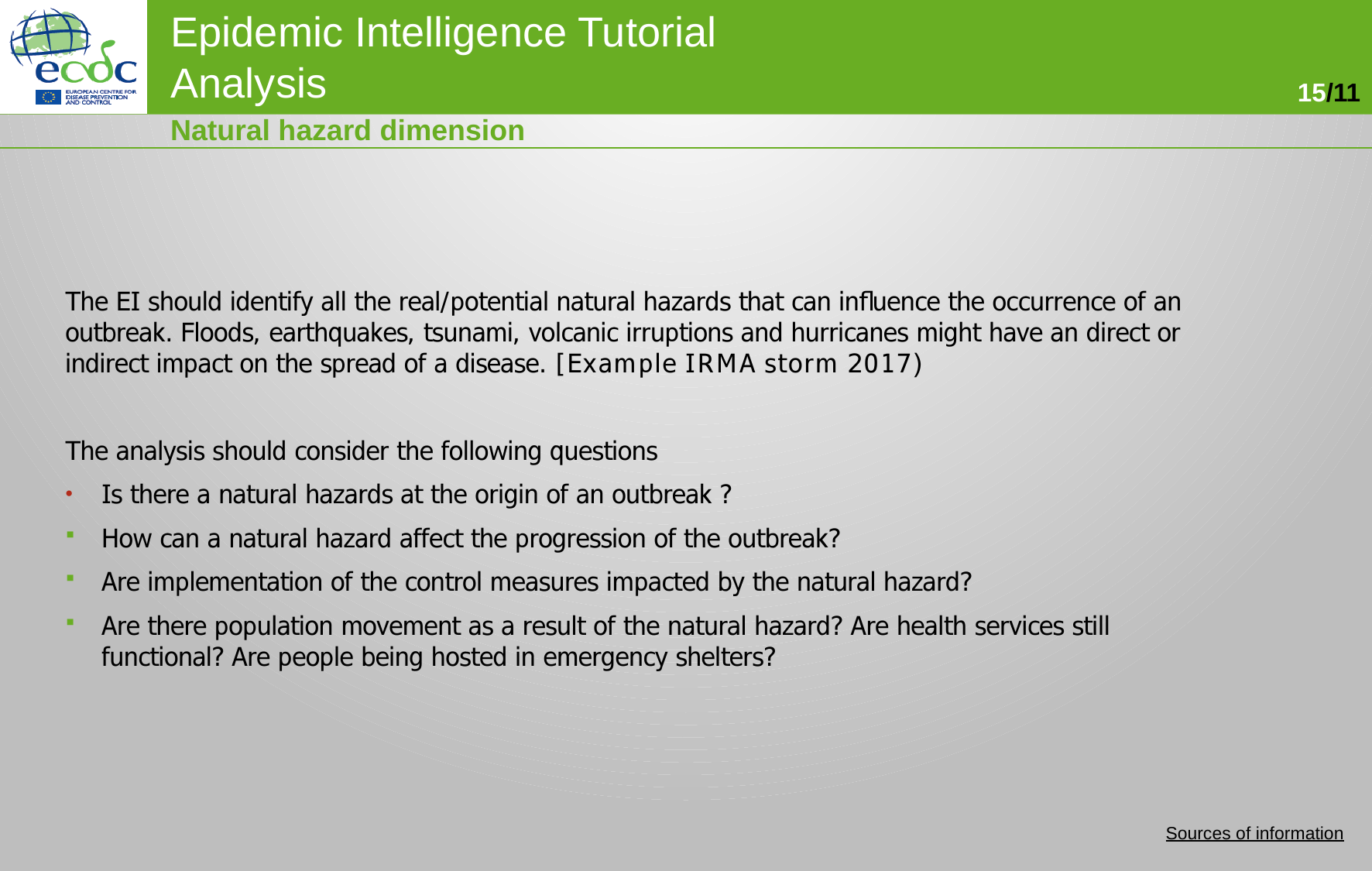

Natural hazard dimension
The EI should identify all the real/potential natural hazards that can influence the occurrence of an outbreak. Floods, earthquakes, tsunami, volcanic irruptions and hurricanes might have an direct or indirect impact on the spread of a disease. [Example IRMA storm 2017)

The analysis should consider the following questions
Is there a natural hazards at the origin of an outbreak ?
How can a natural hazard affect the progression of the outbreak?
Are implementation of the control measures impacted by the natural hazard?
Are there population movement as a result of the natural hazard? Are health services still functional? Are people being hosted in emergency shelters?
Floods: http://www.dartmouth.edu/~floods/
Hurricanes: http://www.nhc.noaa.gov/gtwo_epac.shtml
Volcanic irruptions: http://www.ssd.noaa.gov/VAAC/washington.html
 General natural hazards: http://www.pdc.org/iweb/pdchome.html;jsessionid=3094F40AC5E3F84873332C9E6509BE21
http://www.usgs.gov/hazards/
http://www.gdacs.org/
http://iys.cidi.org/disaster/
Air pollution: http://www.airqualitynow.eu/comparing_home.php
Sources of information